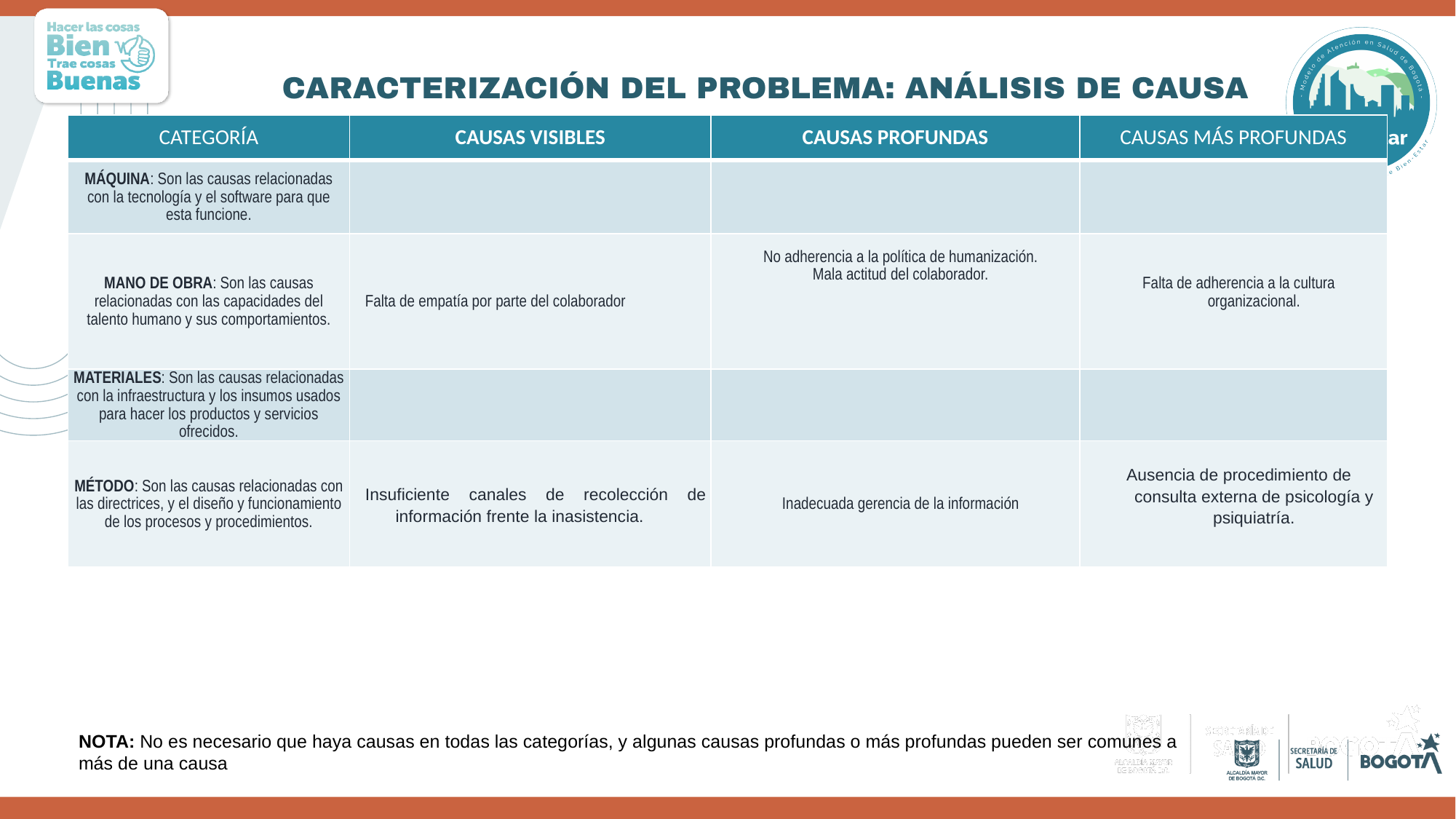

CARACTERIZACIÓN DEL PROBLEMA: ANÁLISIS DE CAUSA
| CATEGORÍA | CAUSAS VISIBLES | CAUSAS PROFUNDAS | CAUSAS MÁS PROFUNDAS |
| --- | --- | --- | --- |
| MÁQUINA: Son las causas relacionadas con la tecnología y el software para que esta funcione. |  |  |  |
| MANO DE OBRA: Son las causas relacionadas con las capacidades del talento humano y sus comportamientos. | Falta de empatía por parte del colaborador | No adherencia a la política de humanización. Mala actitud del colaborador. | Falta de adherencia a la cultura organizacional. |
| MATERIALES: Son las causas relacionadas con la infraestructura y los insumos usados para hacer los productos y servicios ofrecidos. |  |  |  |
| MÉTODO: Son las causas relacionadas con las directrices, y el diseño y funcionamiento de los procesos y procedimientos. | Insuficiente canales de recolección de información frente la inasistencia. | Inadecuada gerencia de la información | Ausencia de procedimiento de consulta externa de psicología y psiquiatría. |
NOTA: No es necesario que haya causas en todas las categorías, y algunas causas profundas o más profundas pueden ser comunes a más de una causa